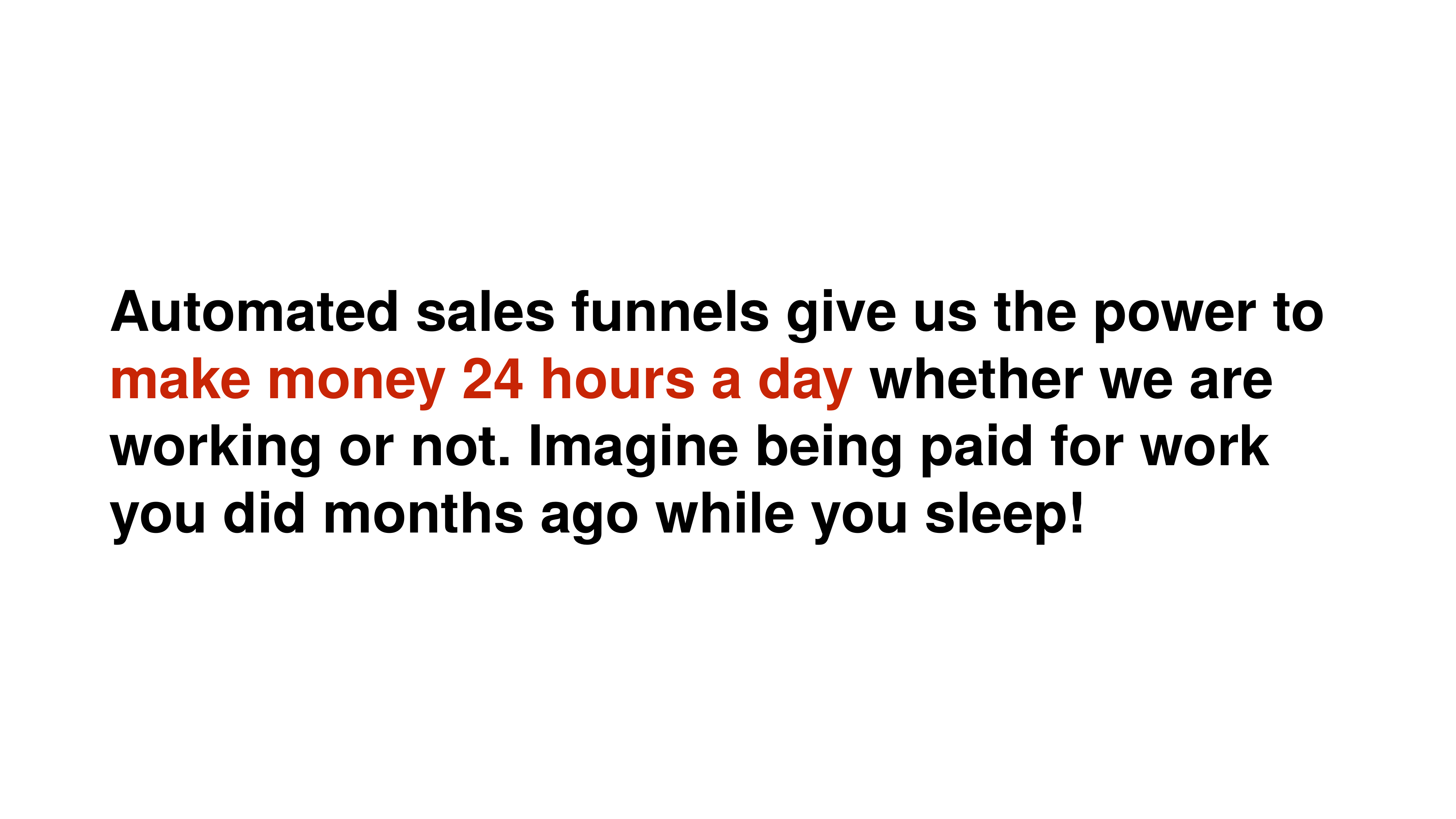

# Automated sales funnels give us the power to make money 24 hours a day whether we are working or not. Imagine being paid for work you did months ago while you sleep!